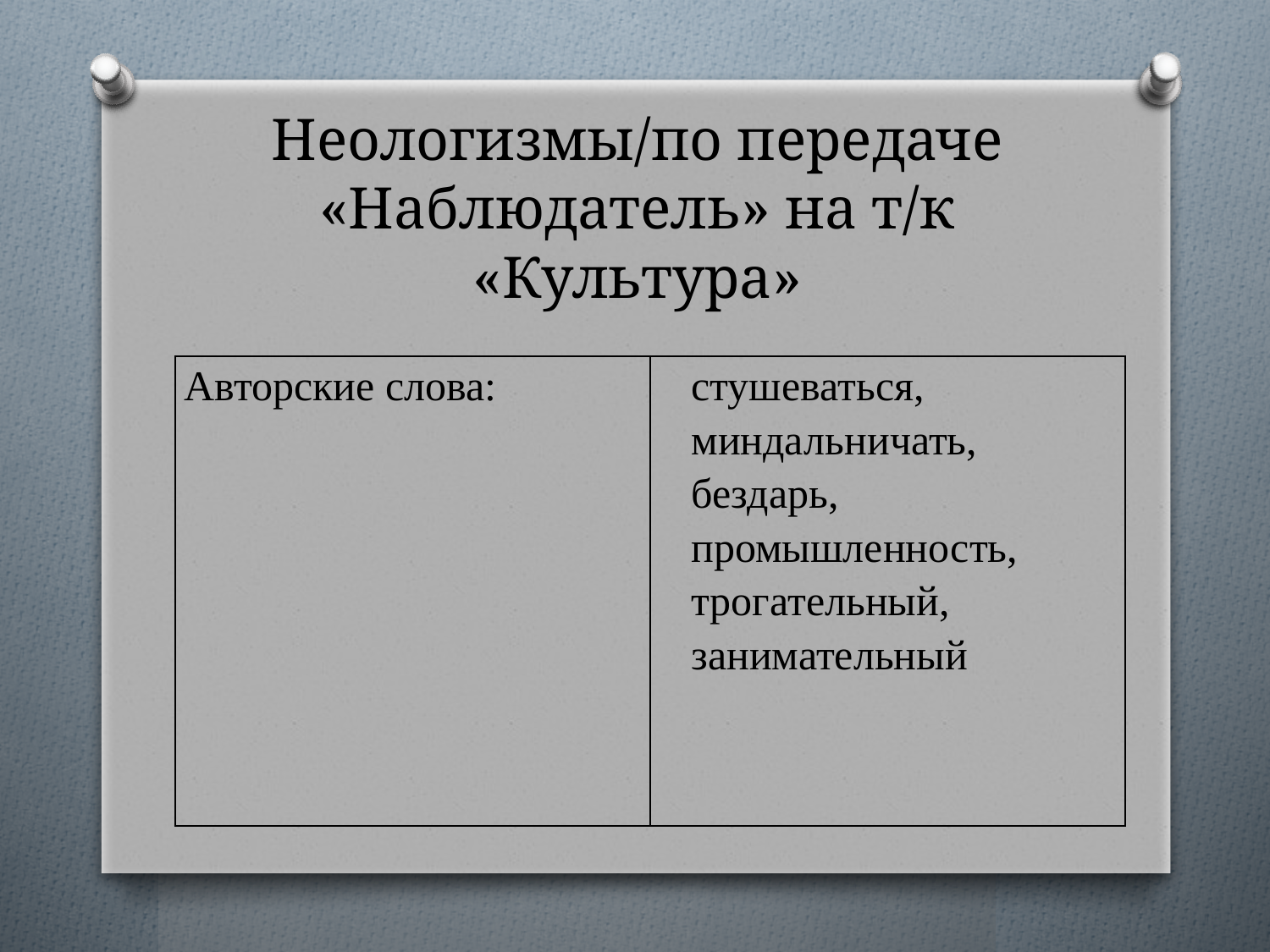

# Неологизмы/по передаче «Наблюдатель» на т/к «Культура»
| Авторские слова: | стушеваться, миндальничать, бездарь, промышленность, трогательный, занимательный |
| --- | --- |